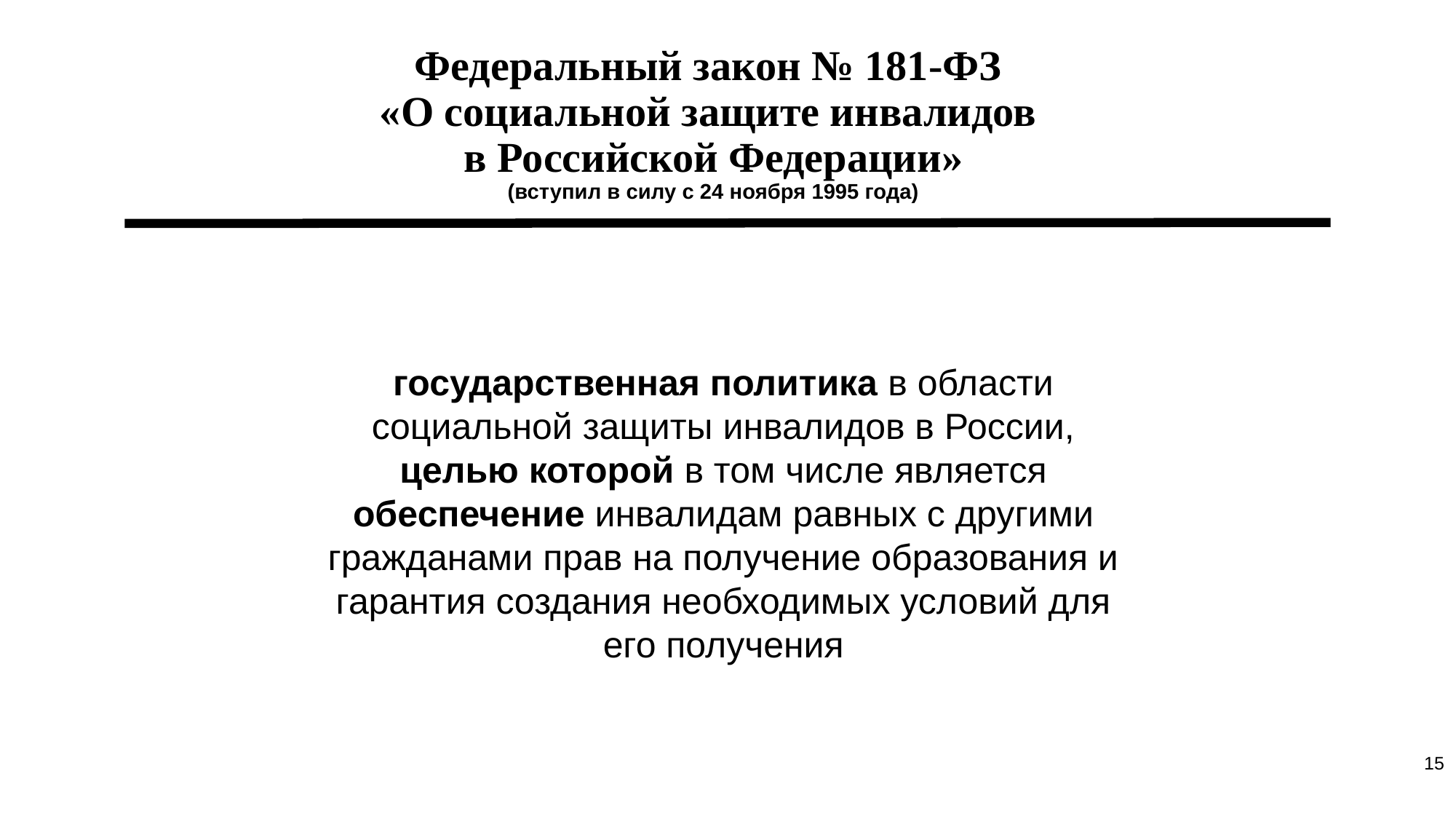

# Федеральный закон № 181-ФЗ «О социальной защите инвалидов в Российской Федерации» (вступил в силу с 24 ноября 1995 года)
государственная политика в области социальной защиты инвалидов в России, целью которой в том числе является обеспечение инвалидам равных с другими гражданами прав на получение образования и гарантия создания необходимых условий для его получения
15